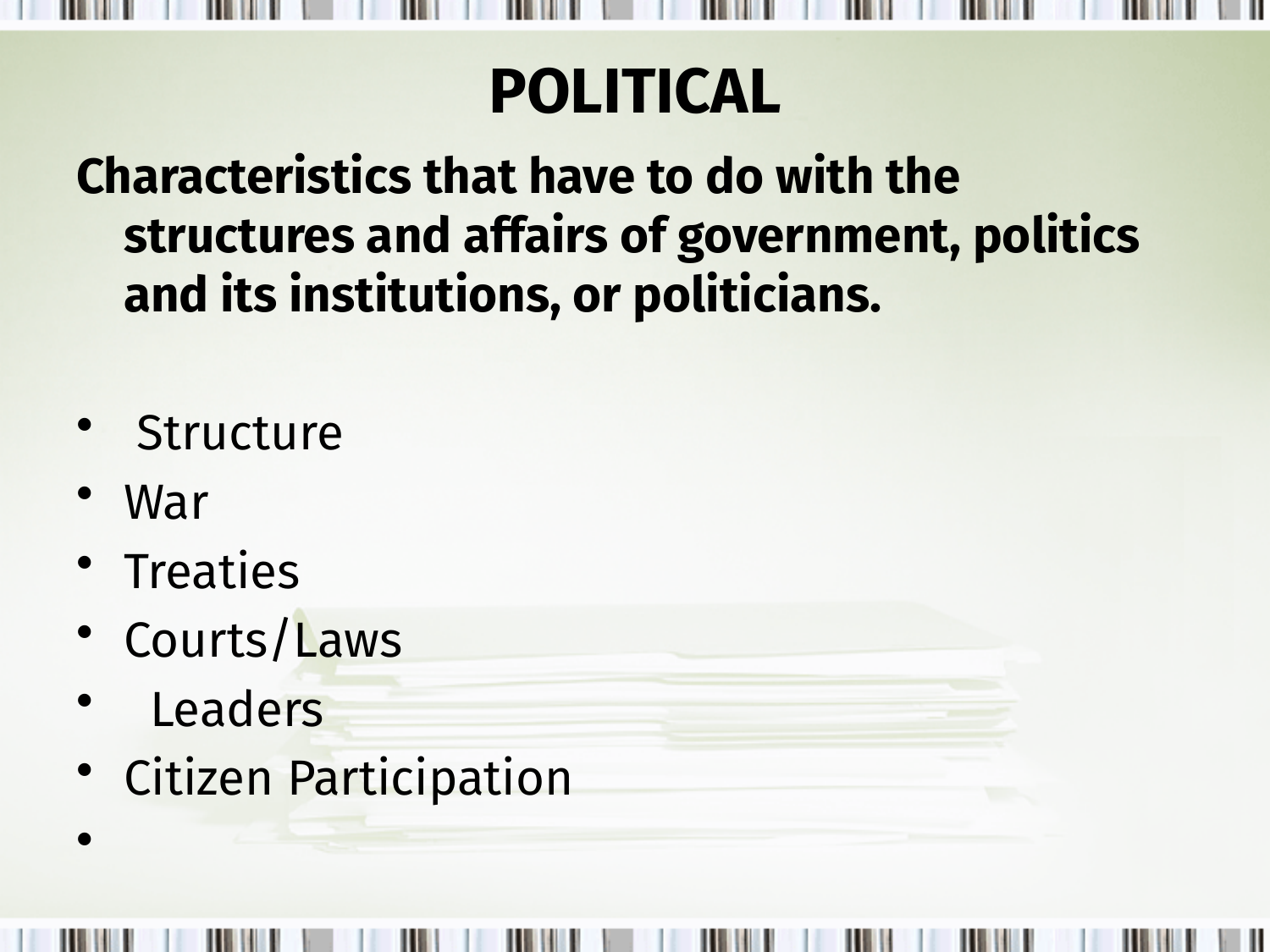

# POLITICAL
Characteristics that have to do with the structures and affairs of government, politics and its institutions, or politicians.

 Structure
War
Treaties
Courts/Laws
  Leaders
Citizen Participation